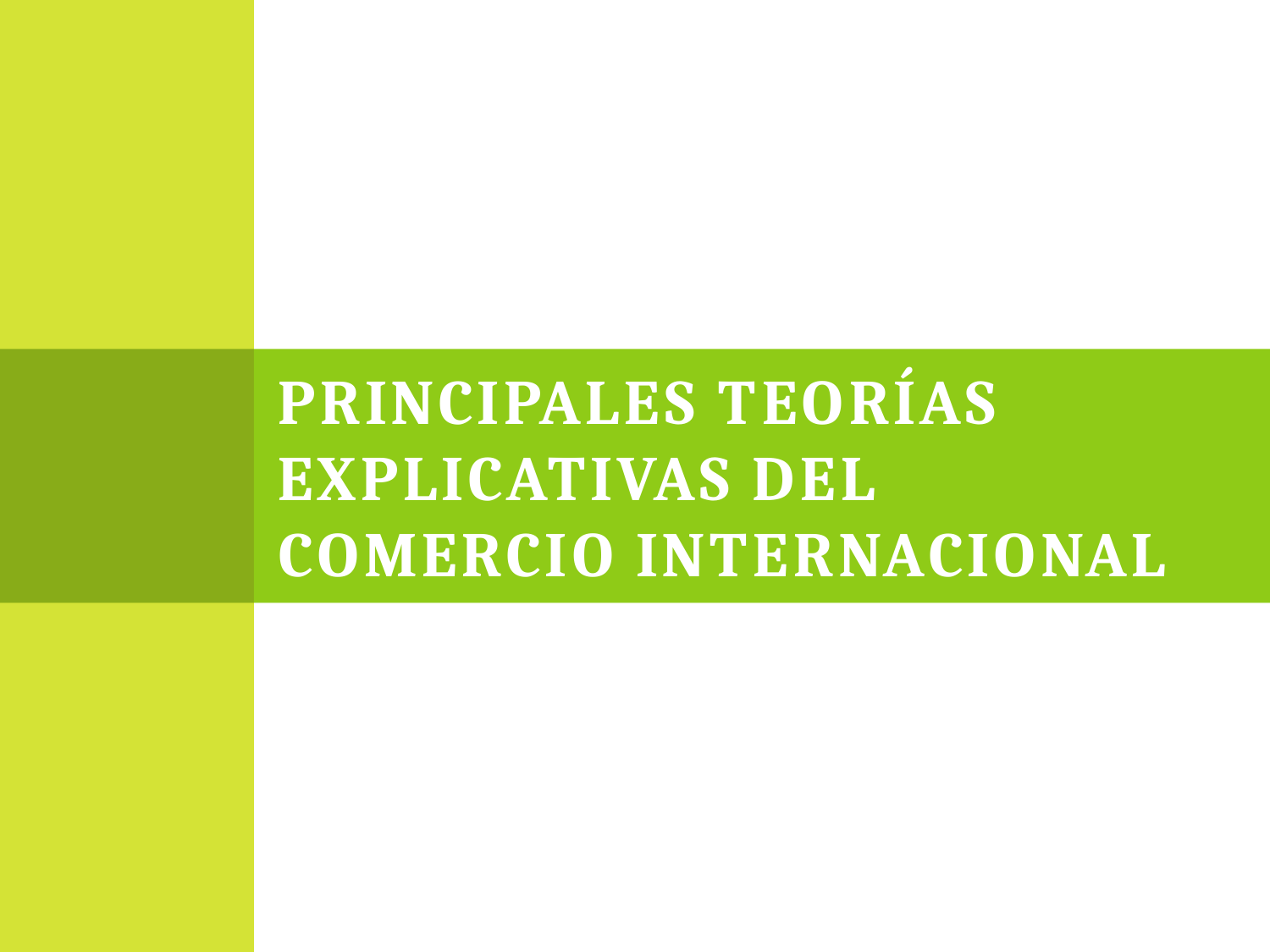

# Principales teorías explicativas del comercio internacional